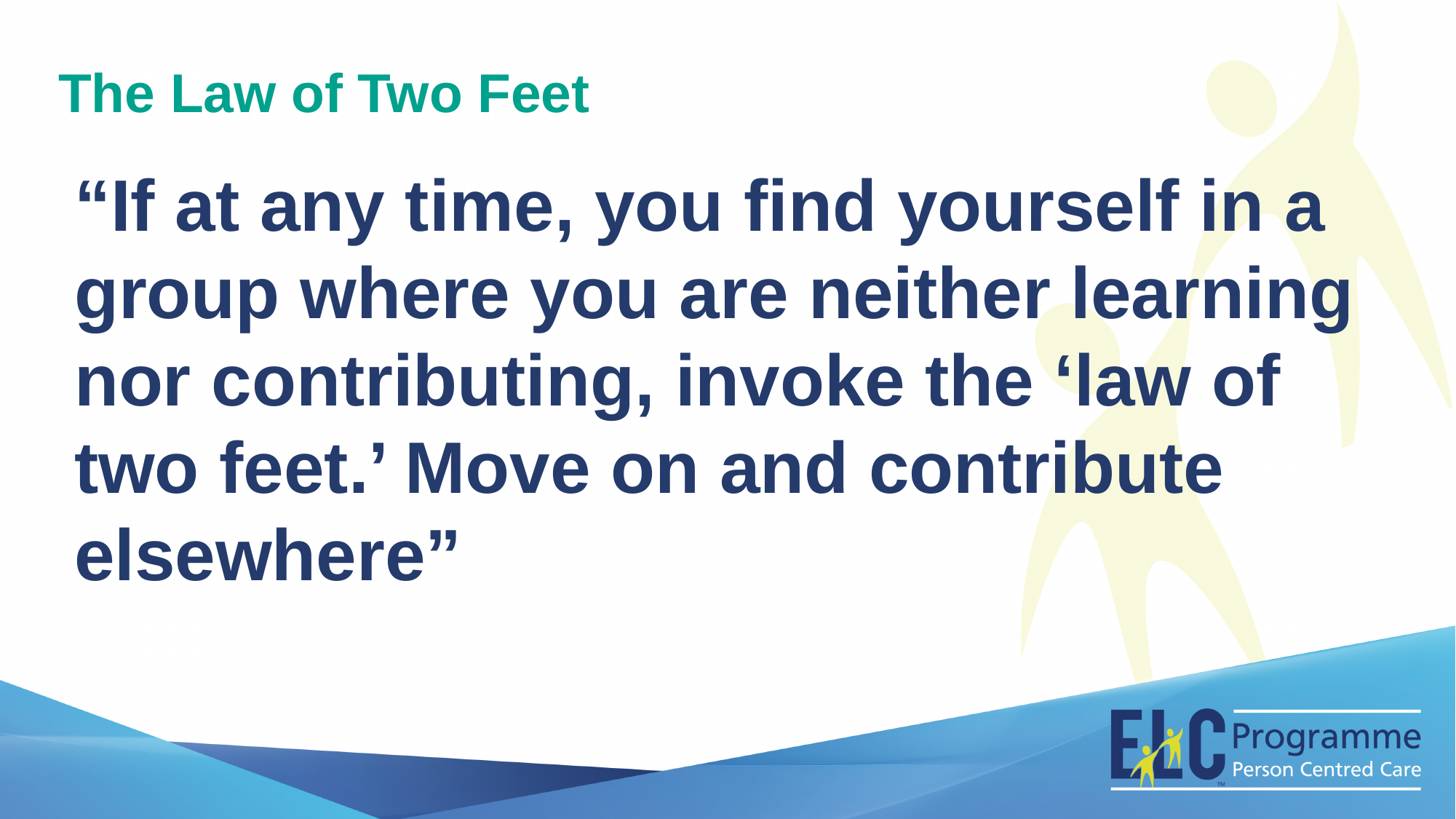

The Law of Two Feet
“If at any time, you find yourself in a group where you are neither learning nor contributing, invoke the ‘law of two feet.’ Move on and contribute elsewhere”